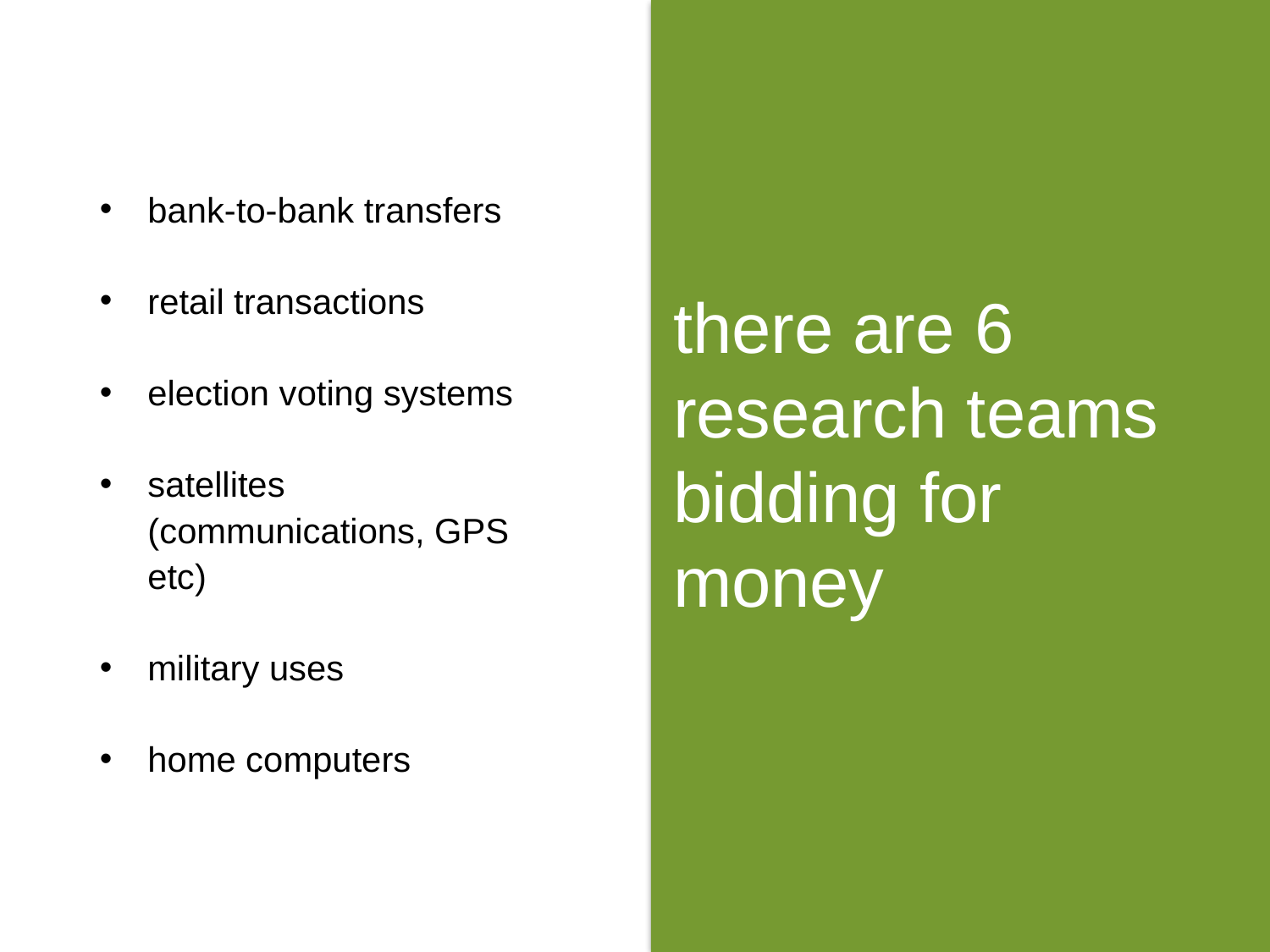

bank-to-bank transfers

retail transactions

election voting systems

satellites (communications, GPS etc)

military uses

home computers

# there are 6 research teams bidding for money